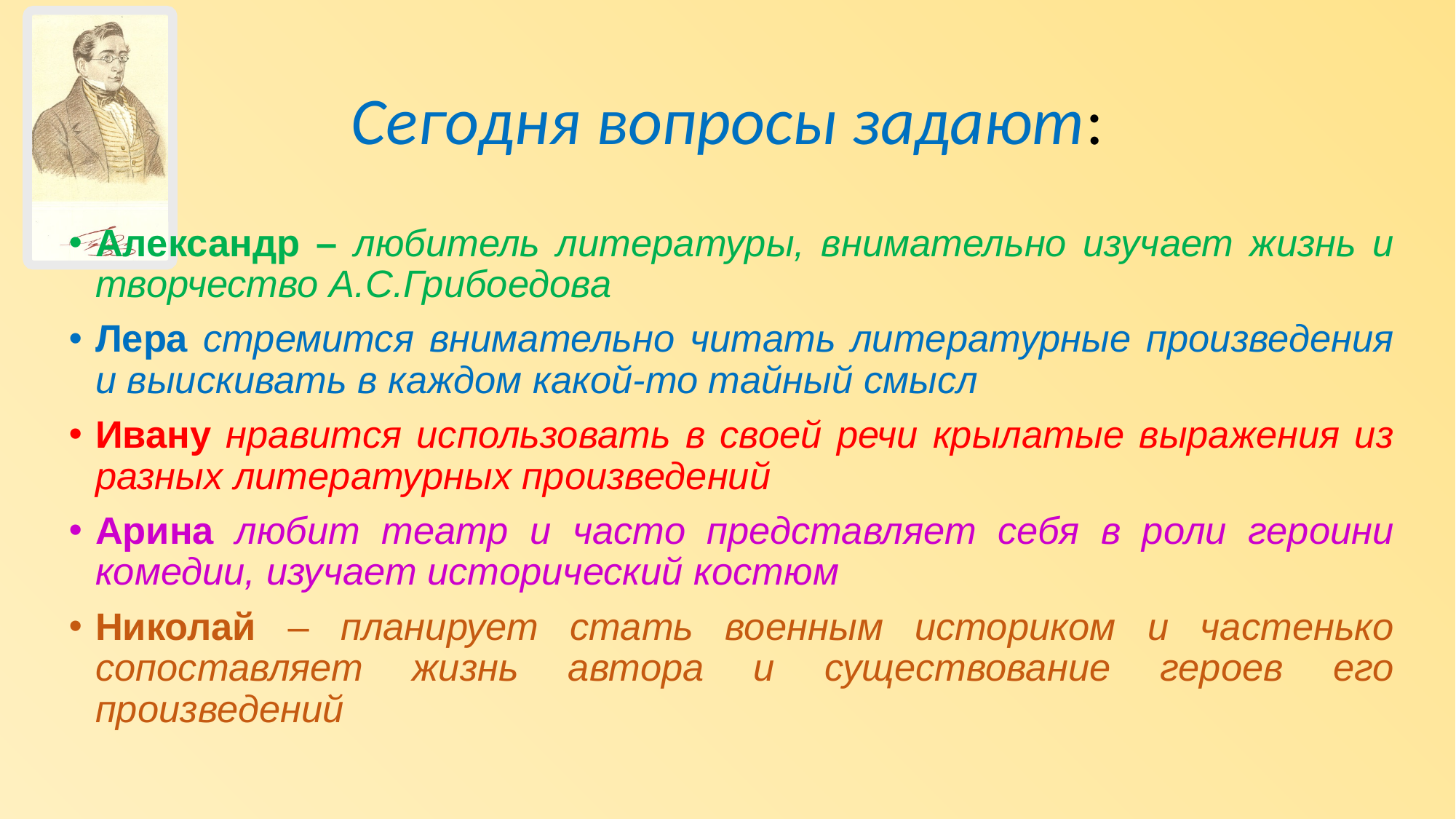

# Сегодня вопросы задают:
Александр – любитель литературы, внимательно изучает жизнь и творчество А.С.Грибоедова
Лера стремится внимательно читать литературные произведения и выискивать в каждом какой-то тайный смысл
Ивану нравится использовать в своей речи крылатые выражения из разных литературных произведений
Арина любит театр и часто представляет себя в роли героини комедии, изучает исторический костюм
Николай – планирует стать военным историком и частенько сопоставляет жизнь автора и существование героев его произведений